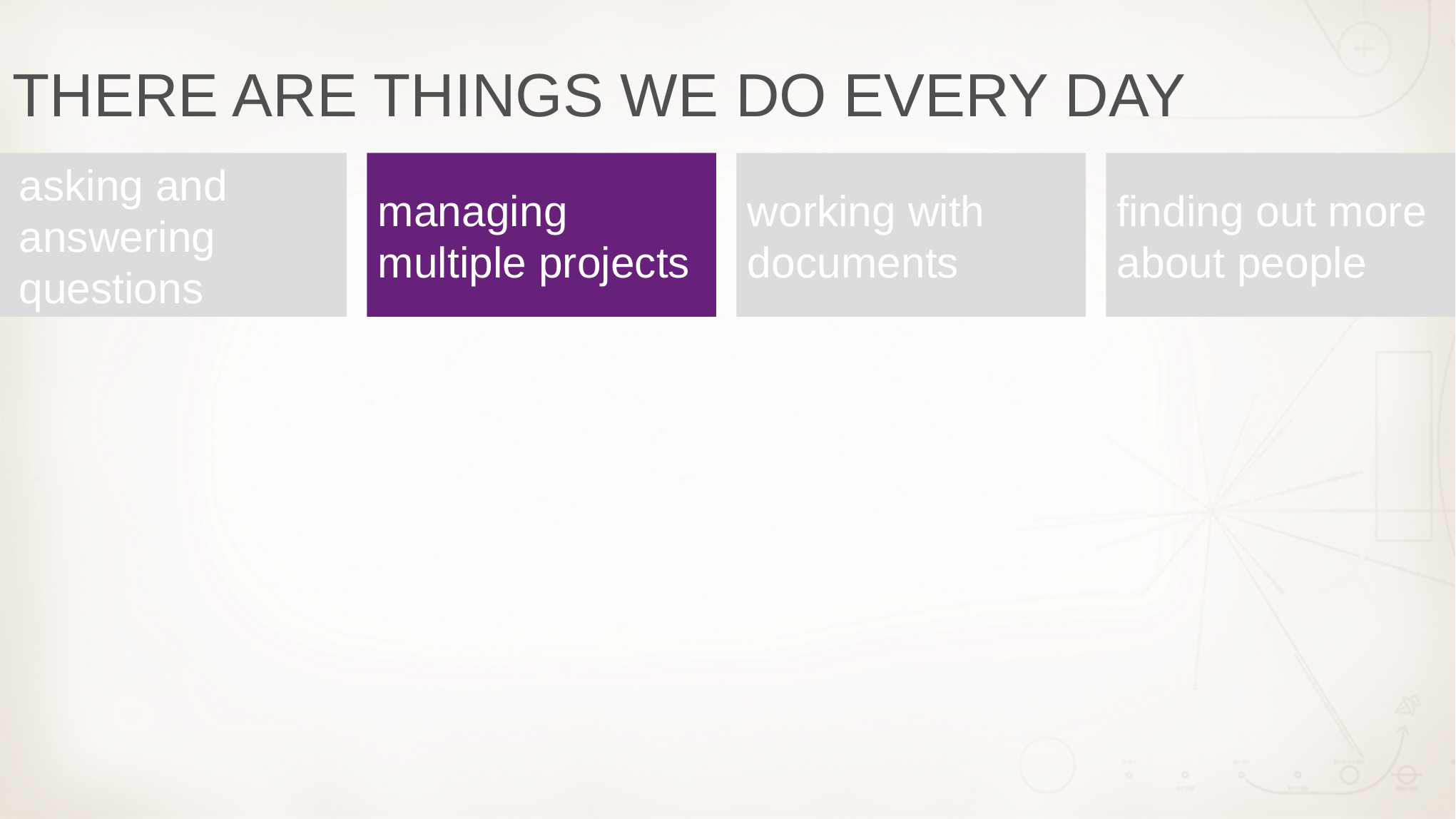

THERE ARE THINGS WE DO EVERY DAY
asking and answering questions
managing multiple projects
working with documents
finding out more about people